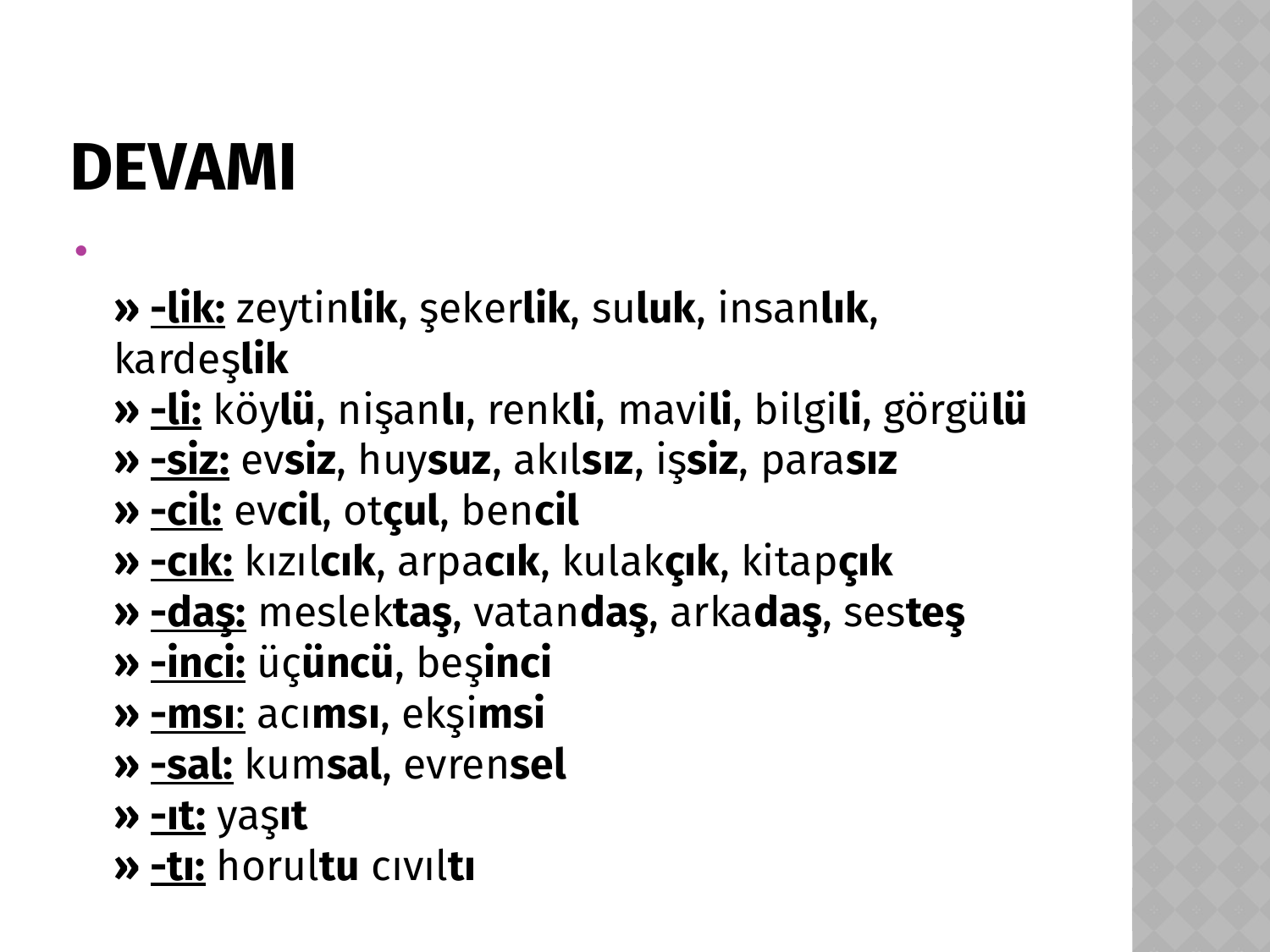

# DEVAMI
» -lik: zeytinlik, şekerlik, suluk, insanlık, kardeşlik
» -li: köylü, nişanlı, renkli, mavili, bilgili, görgülü
» -siz: evsiz, huysuz, akılsız, işsiz, parasız
» -cil: evcil, otçul, bencil
» -cık: kızılcık, arpacık, kulakçık, kitapçık
» -daş: meslektaş, vatandaş, arkadaş, sesteş
» -inci: üçüncü, beşinci
» -msı: acımsı, ekşimsi
» -sal: kumsal, evrensel
» -ıt: yaşıt
» -tı: horultu cıvıltı